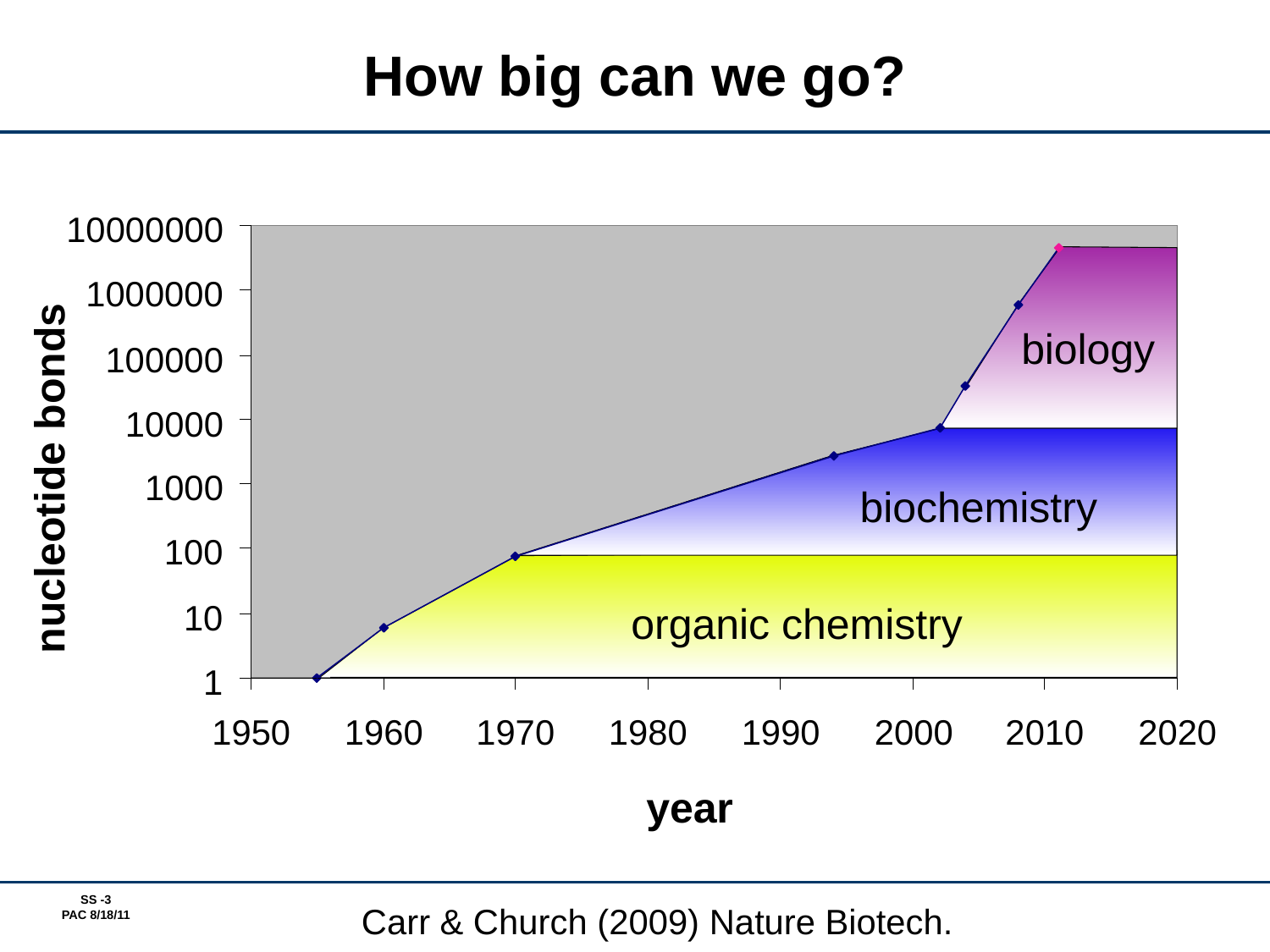

# How big can we go?
10000000

1000000

100000

10000

1000

100

10

1

biology

nucleotide bonds
biochemistry

organic chemistry

1950
1960
1970
1980
1990
2000
2010
2020
year
Carr & Church (2009) Nature Biotech.